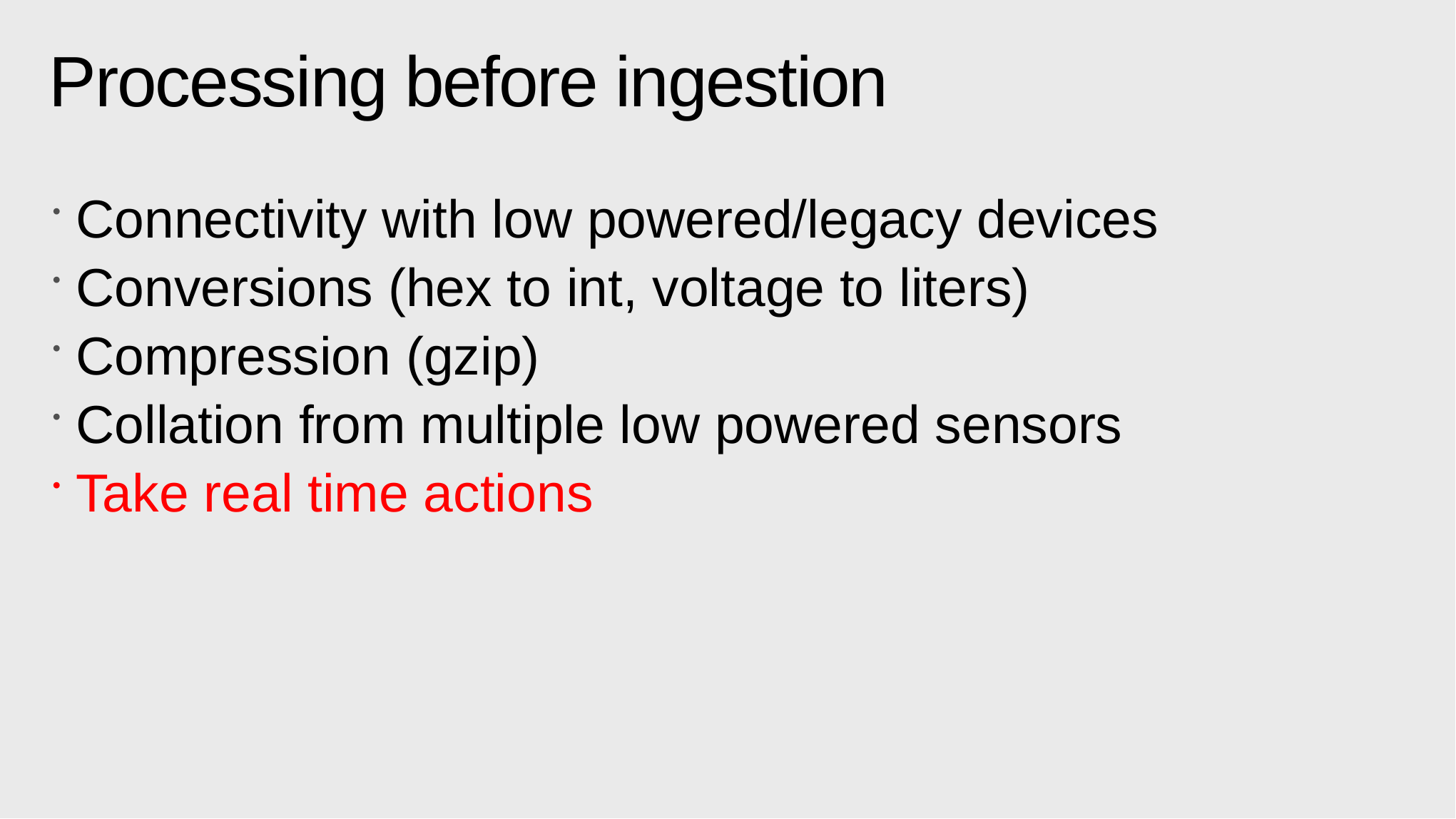

# Processing before ingestion

Connectivity with low powered/legacy devices
Conversions (hex to int, voltage to liters)
Compression (gzip)
Collation from multiple low powered sensors
Take real time actions